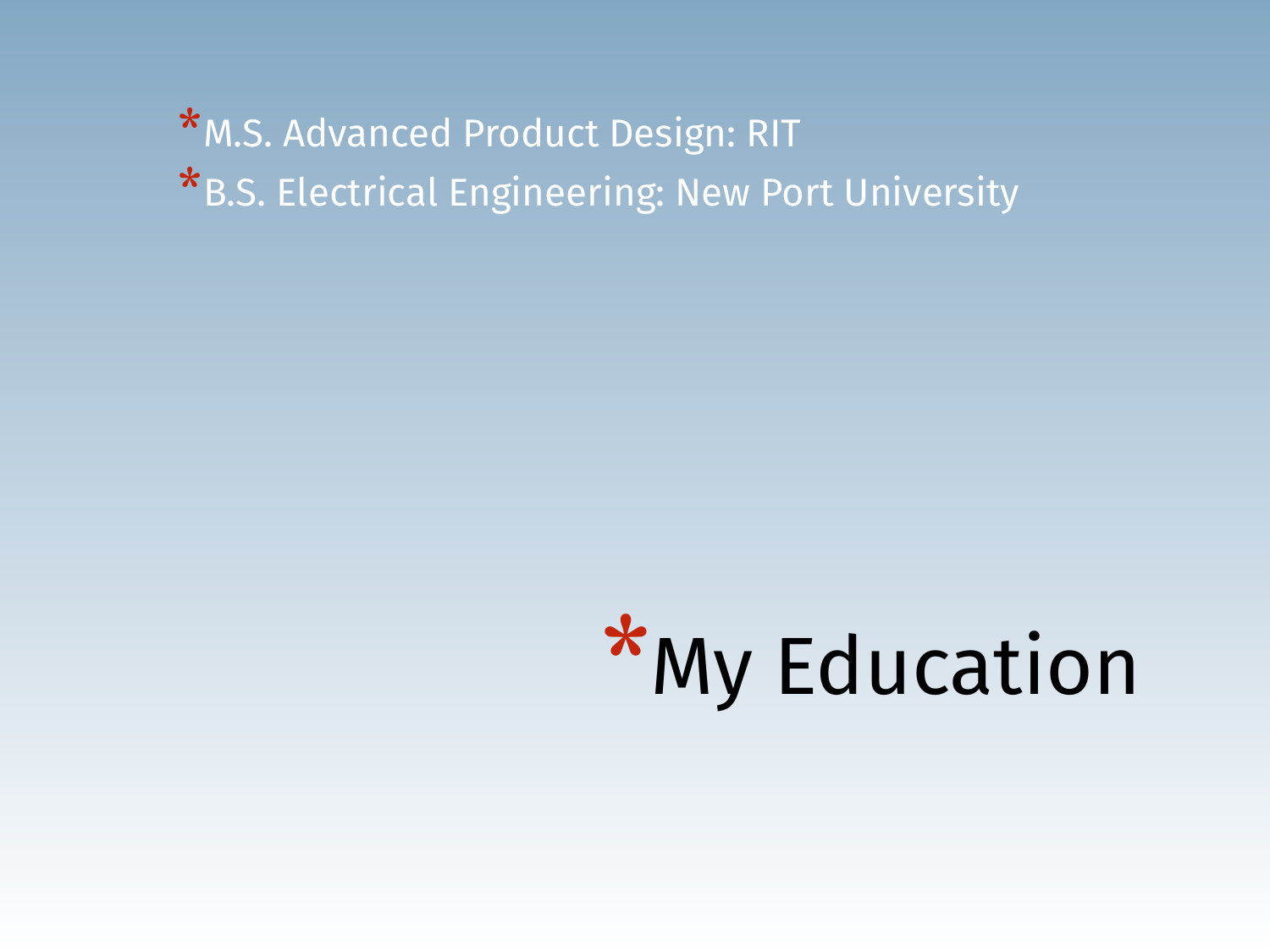

M.S. Advanced Product Design: RIT
B.S. Electrical Engineering: New Port University
# My Education